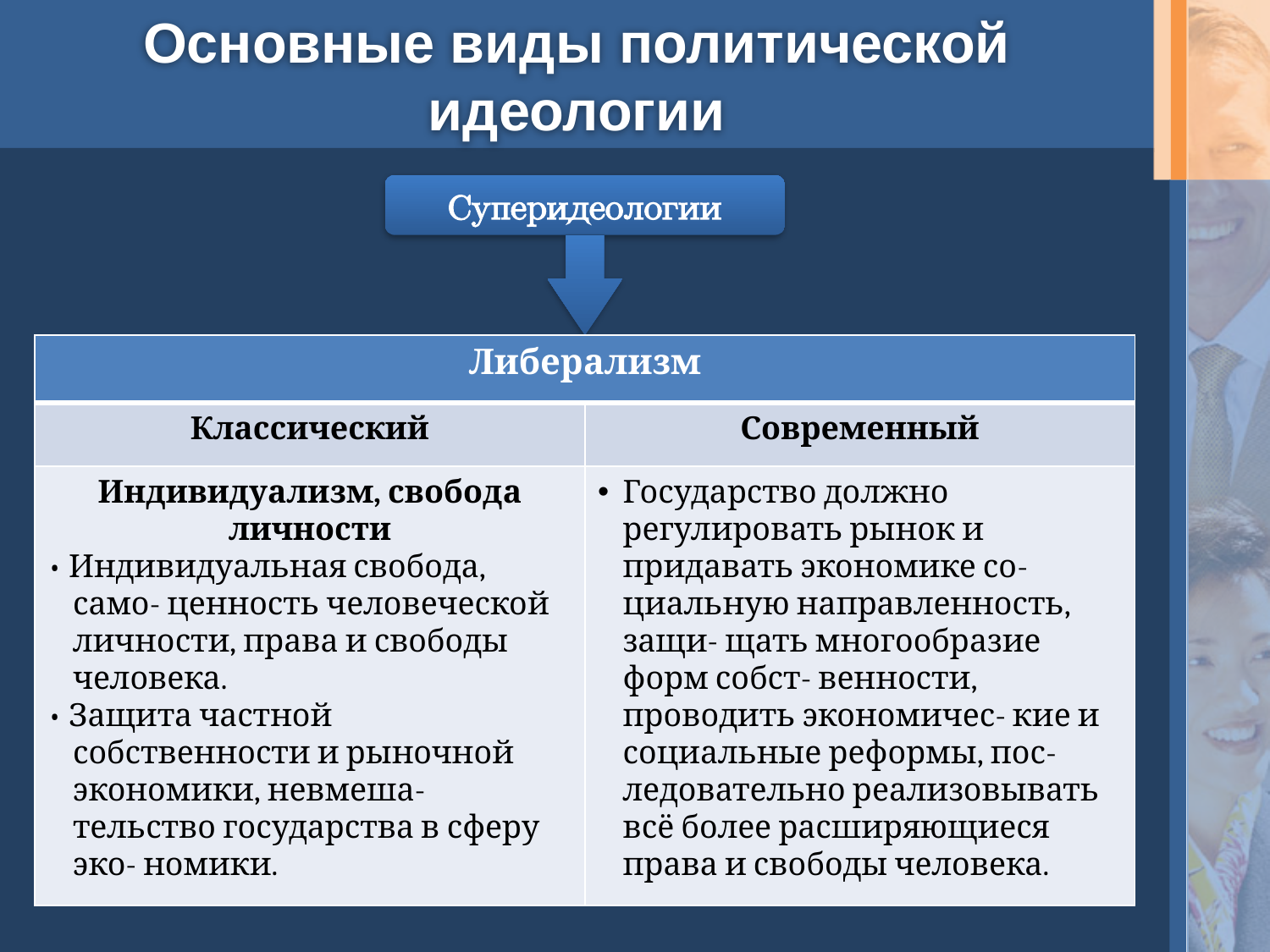

# Основные виды политической идеологии
Суперидеологии

| Либерализм |  |
| --- | --- |
| Классический | Современный |
| Индивидуализм, свобода личности • Индивидуальная свобода, само- ценность человеческой личности, права и свободы человека. • Защита частной собственности и рыночной экономики, невмеша- тельство государства в сферу эко- номики. | Государство должно регулировать рынок и придавать экономике со- циальную направленность, защи- щать многообразие форм собст- венности, проводить экономичес- кие и социальные реформы, пос- ледовательно реализовывать всё более расширяющиеся права и свободы человека. |